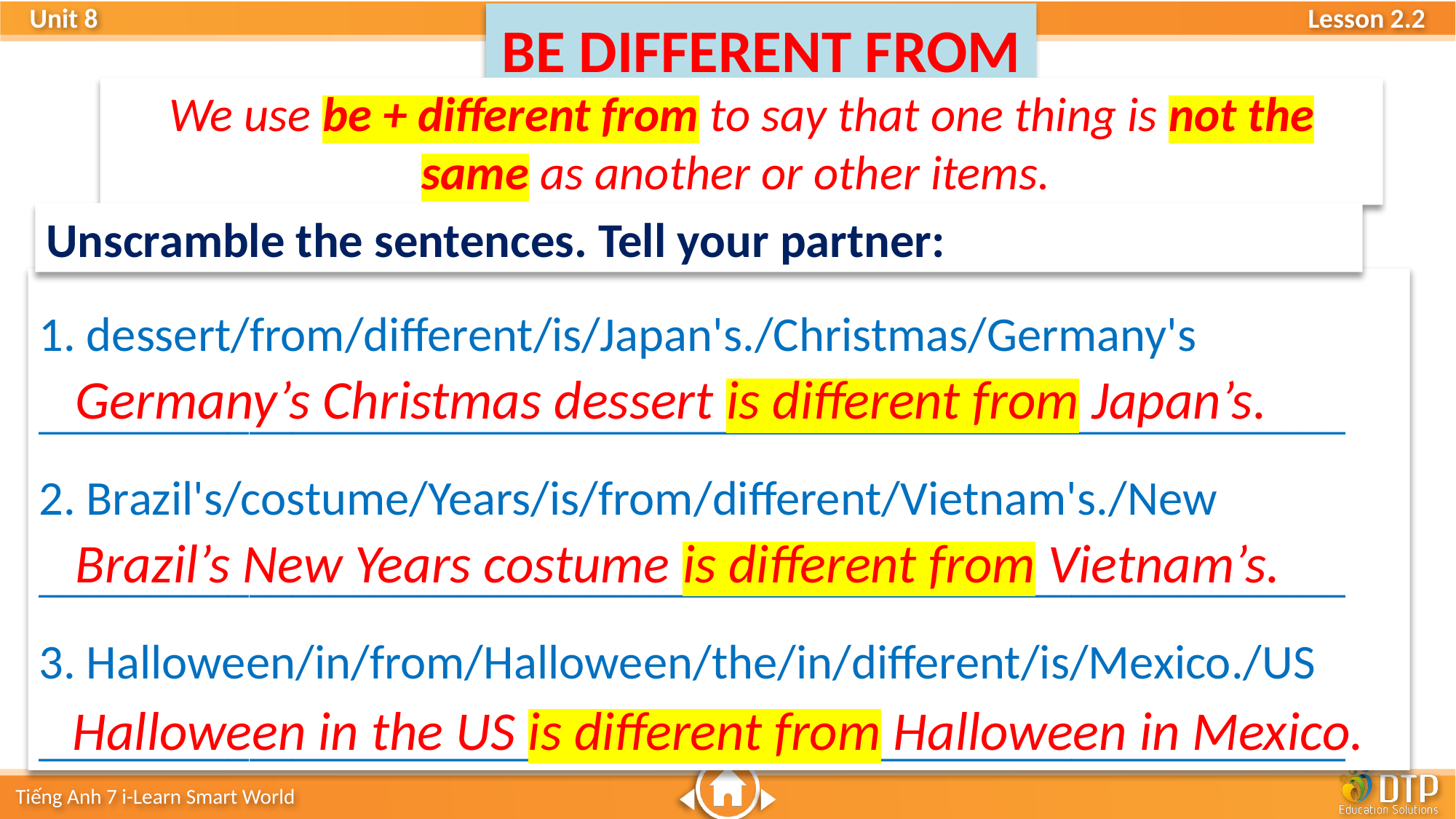

BE DIFFERENT FROM
We use be + different from to say that one thing is not the same as another or other items.
Unscramble the sentences. Tell your partner:
1. dessert/from/different/is/Japan's./Christmas/Germany's
______________________________________________________________
2. Brazil's/costume/Years/is/from/different/Vietnam's./New
______________________________________________________________
3. Halloween/in/from/Halloween/the/in/different/is/Mexico./US
______________________________________________________________
Germany’s Christmas dessert is different from Japan’s.
Brazil’s New Years costume is different from Vietnam’s.
Halloween in the US is different from Halloween in Mexico.